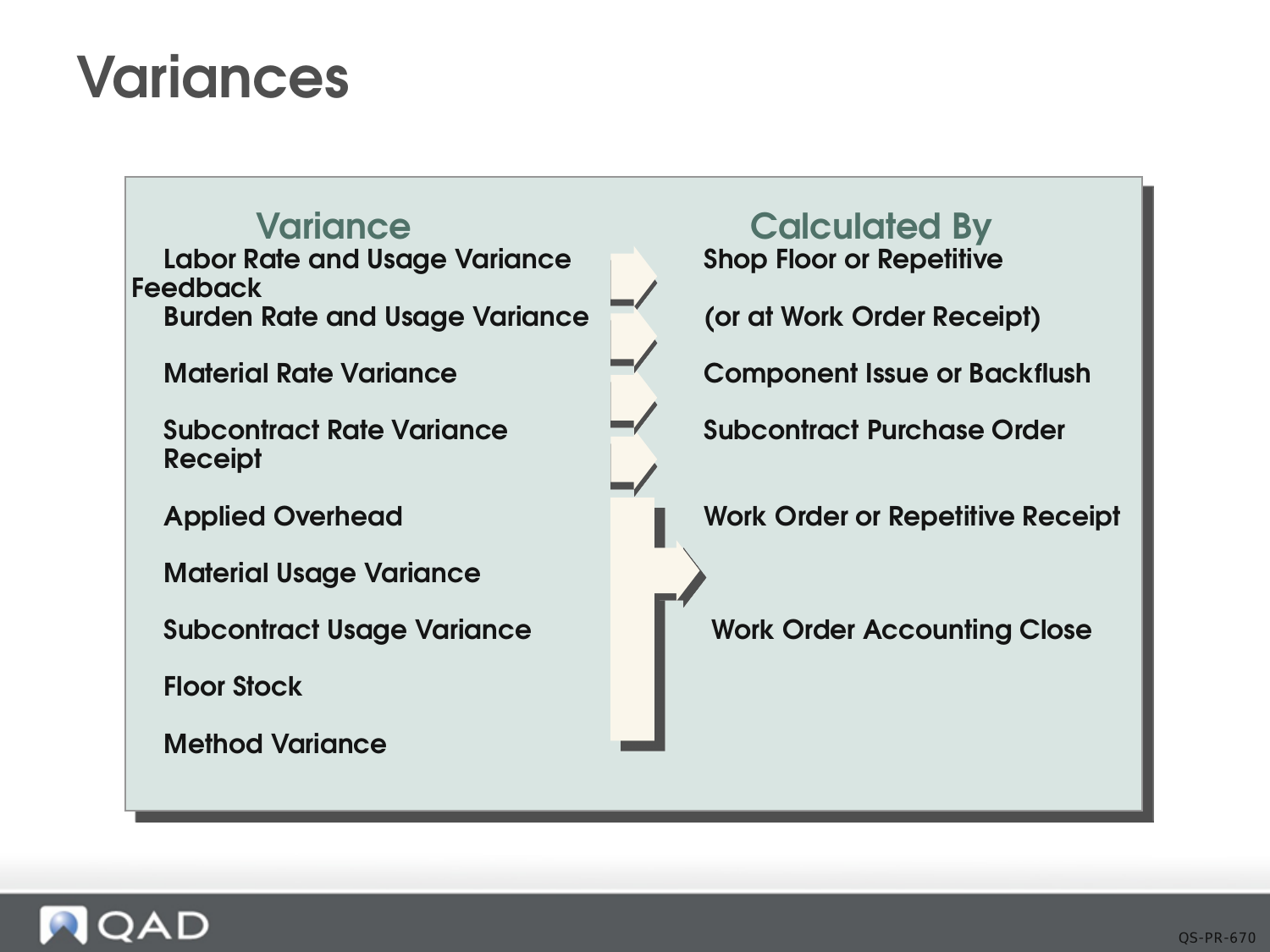

# Variances
              Variance	        Calculated By
	Labor Rate and Usage Variance		Shop Floor or Repetitive 	Feedback
	Burden Rate and Usage Variance		(or at Work Order Receipt)

	Material Rate Variance		Component Issue or Backflush

	Subcontract Rate Variance		Subcontract Purchase Order 	Receipt

	Applied Overhead		Work Order or Repetitive Receipt

	Material Usage Variance

	Subcontract Usage Variance 		 Work Order Accounting Close

	Floor Stock

	Method Variance

QS-PR-670